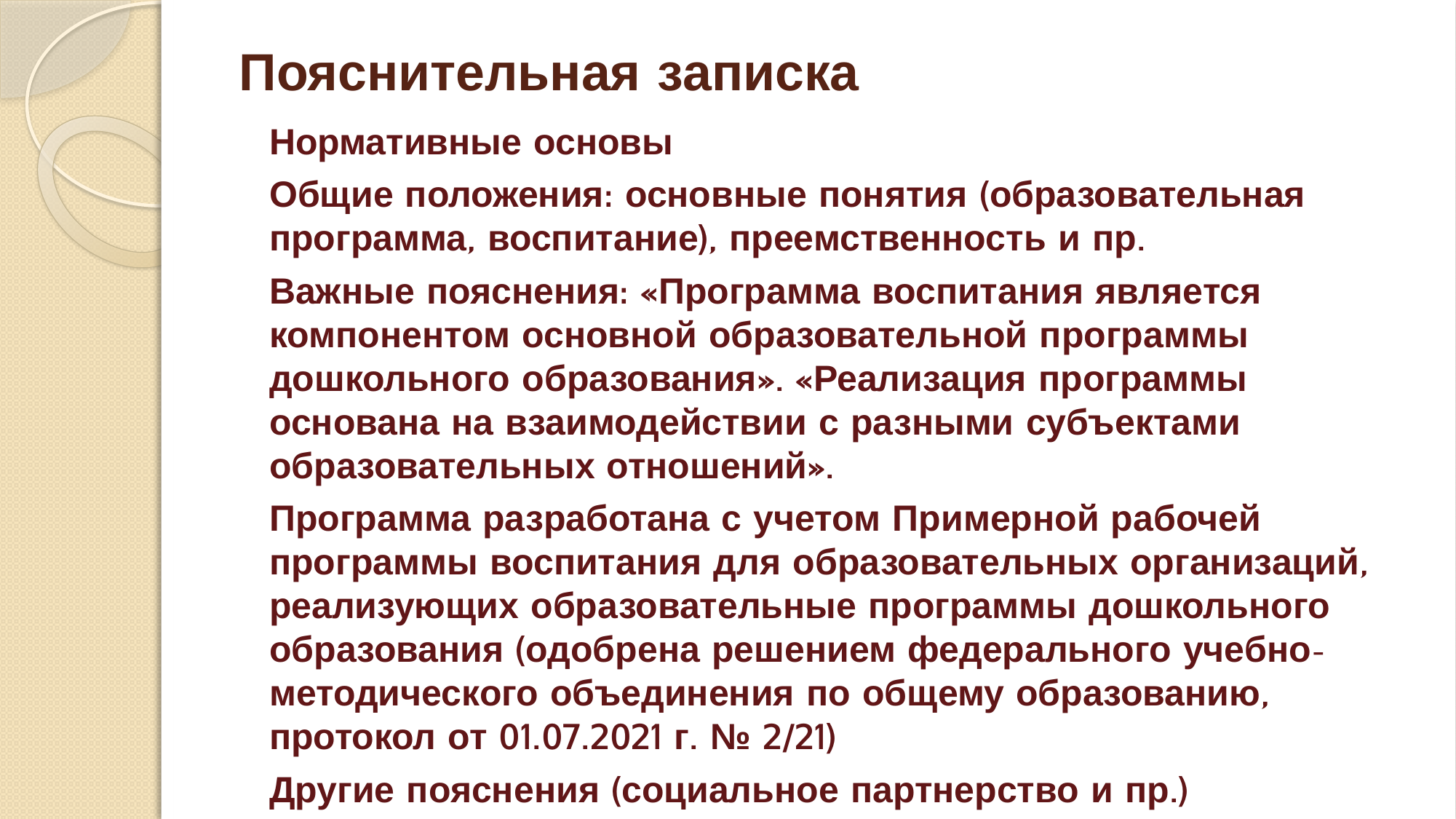

# Пояснительная записка
	Нормативные основы
	Общие положения: основные понятия (образовательная программа, воспитание), преемственность и пр.
	Важные пояснения: «Программа воспитания является компонентом основной образовательной программы дошкольного образования». «Реализация программы основана на взаимодействии с разными субъектами образовательных отношений».
	Программа разработана с учетом Примерной рабочей программы воспитания для образовательных организаций, реализующих образовательные программы дошкольного образования (одобрена решением федерального учебно-методического объединения по общему образованию, протокол от 01.07.2021 г. № 2/21)
	Другие пояснения (социальное партнерство и пр.)
	Ценности, направления воспитания.